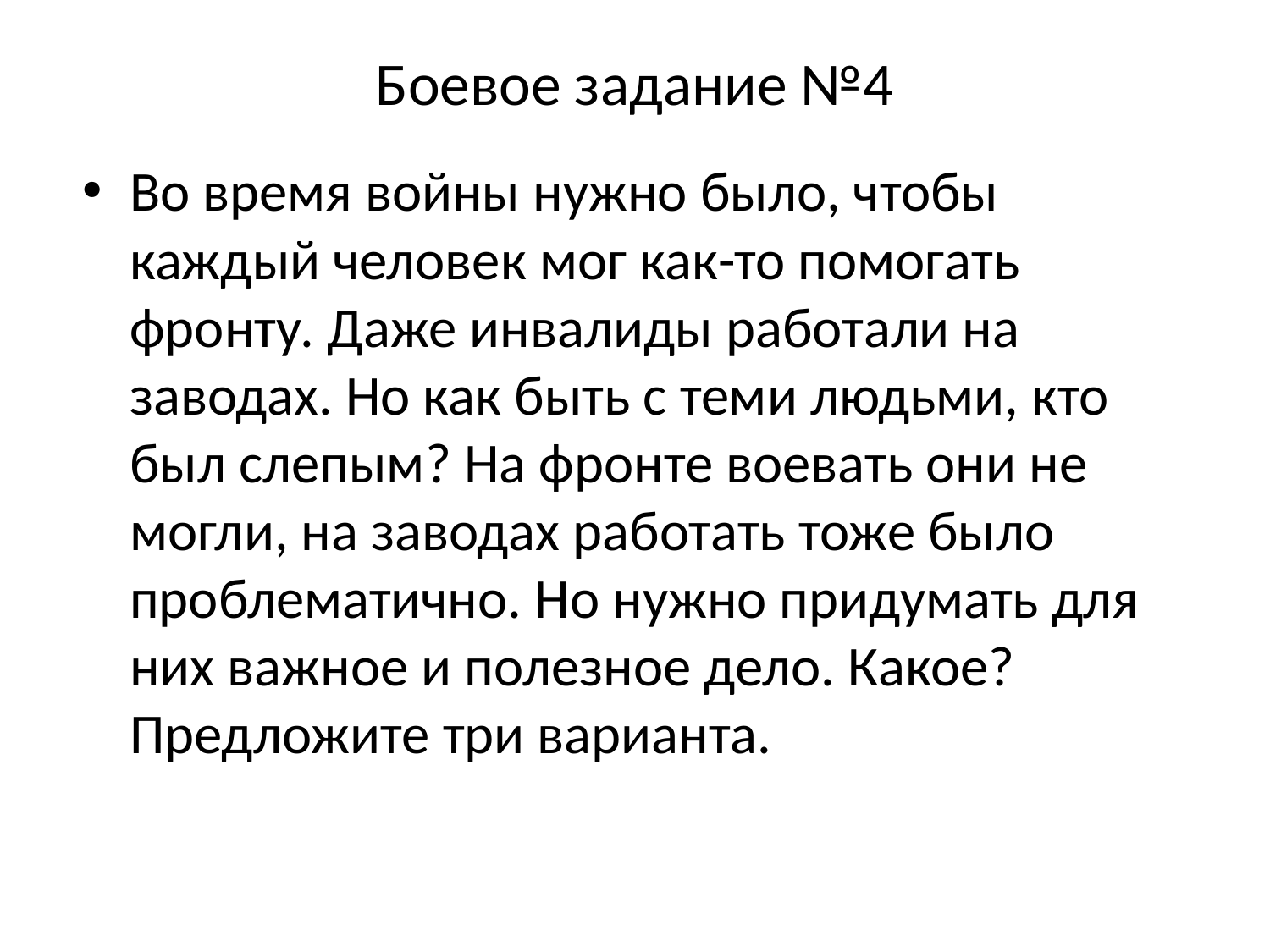

# Боевое задание №4
Во время войны нужно было, чтобы каждый человек мог как-то помогать фронту. Даже инвалиды работали на заводах. Но как быть с теми людьми, кто был слепым? На фронте воевать они не могли, на заводах работать тоже было проблематично. Но нужно придумать для них важное и полезное дело. Какое? Предложите три варианта.